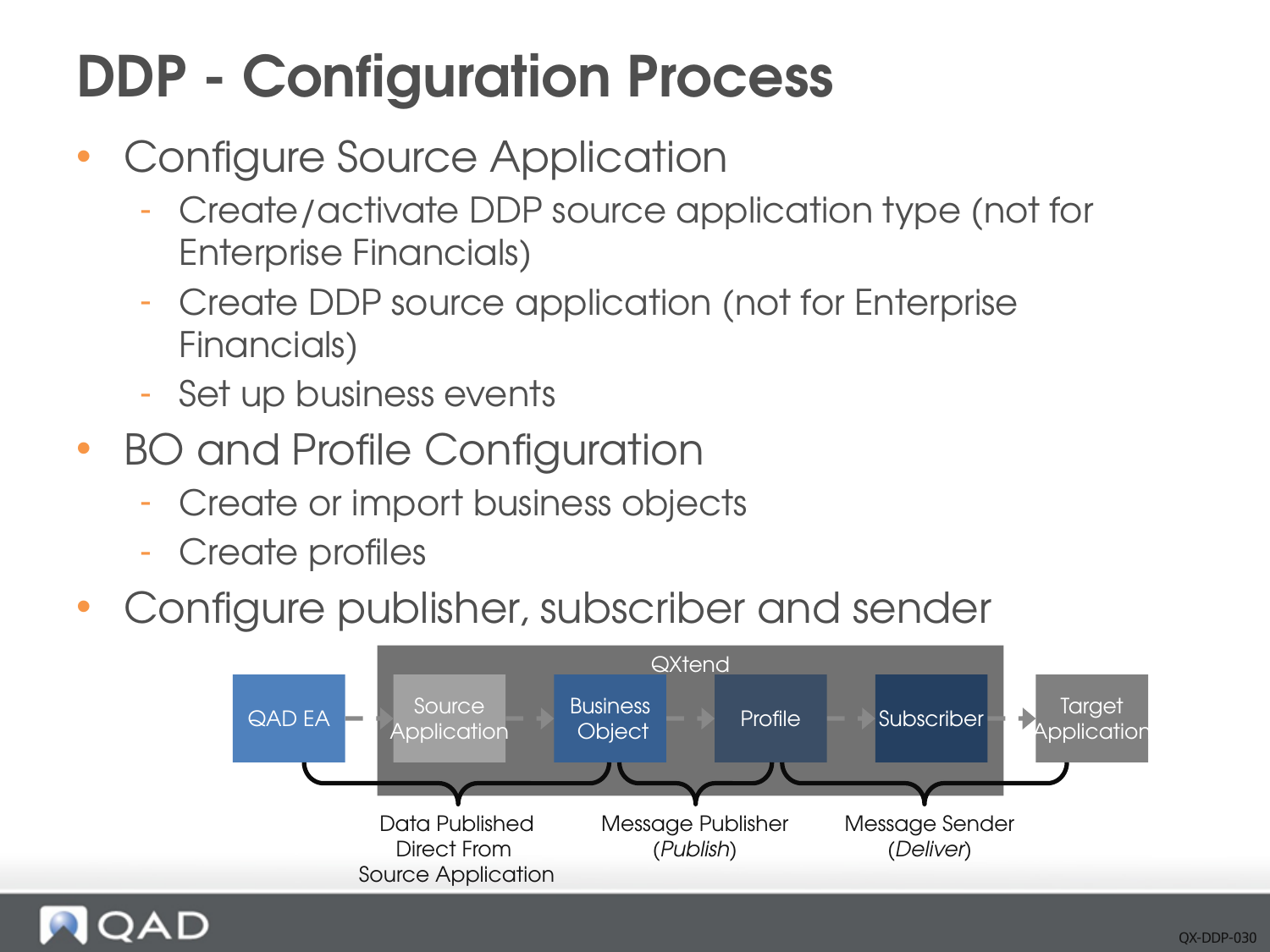

# DDP - Configuration Process
Configure Source Application
Create/activate DDP source application type (not for Enterprise Financials)
Create DDP source application (not for Enterprise Financials)
Set up business events
BO and Profile Configuration
Create or import business objects
Create profiles
Configure publisher, subscriber and sender
QXtend
QAD EA
Target
Application
Source
Application
Business
 Object
Profile
Subscriber

Data Published
Direct From
Source Application
Message Publisher
(Publish)
Message Sender
(Deliver)
QX-DDP-030